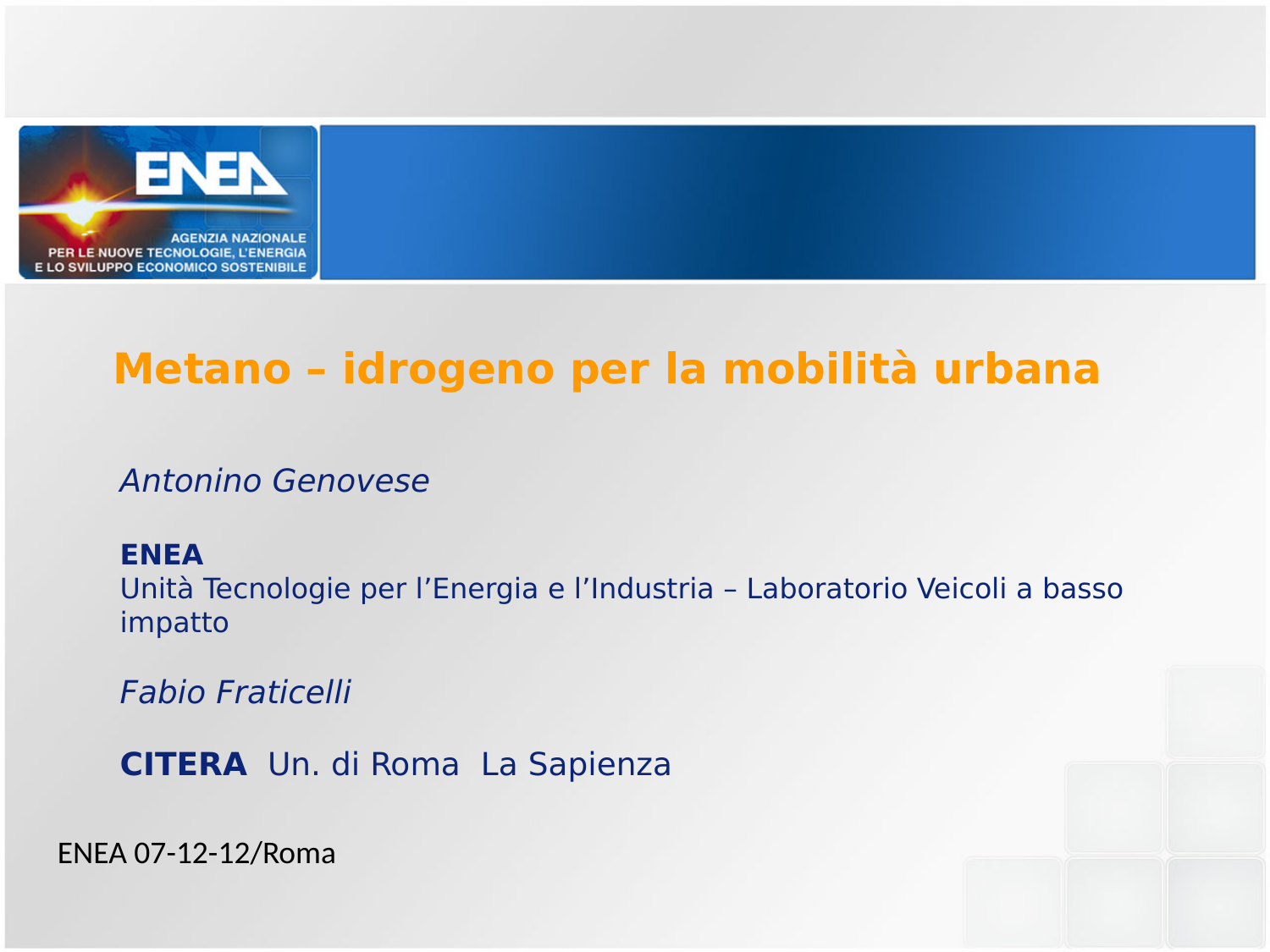

Metano – idrogeno per la mobilità urbana
Antonino Genovese

ENEA
Unità Tecnologie per l’Energia e l’Industria – Laboratorio Veicoli a basso impatto

Fabio Fraticelli

CITERA  Un. di Roma  La Sapienza

ENEA 07-12-12/Roma